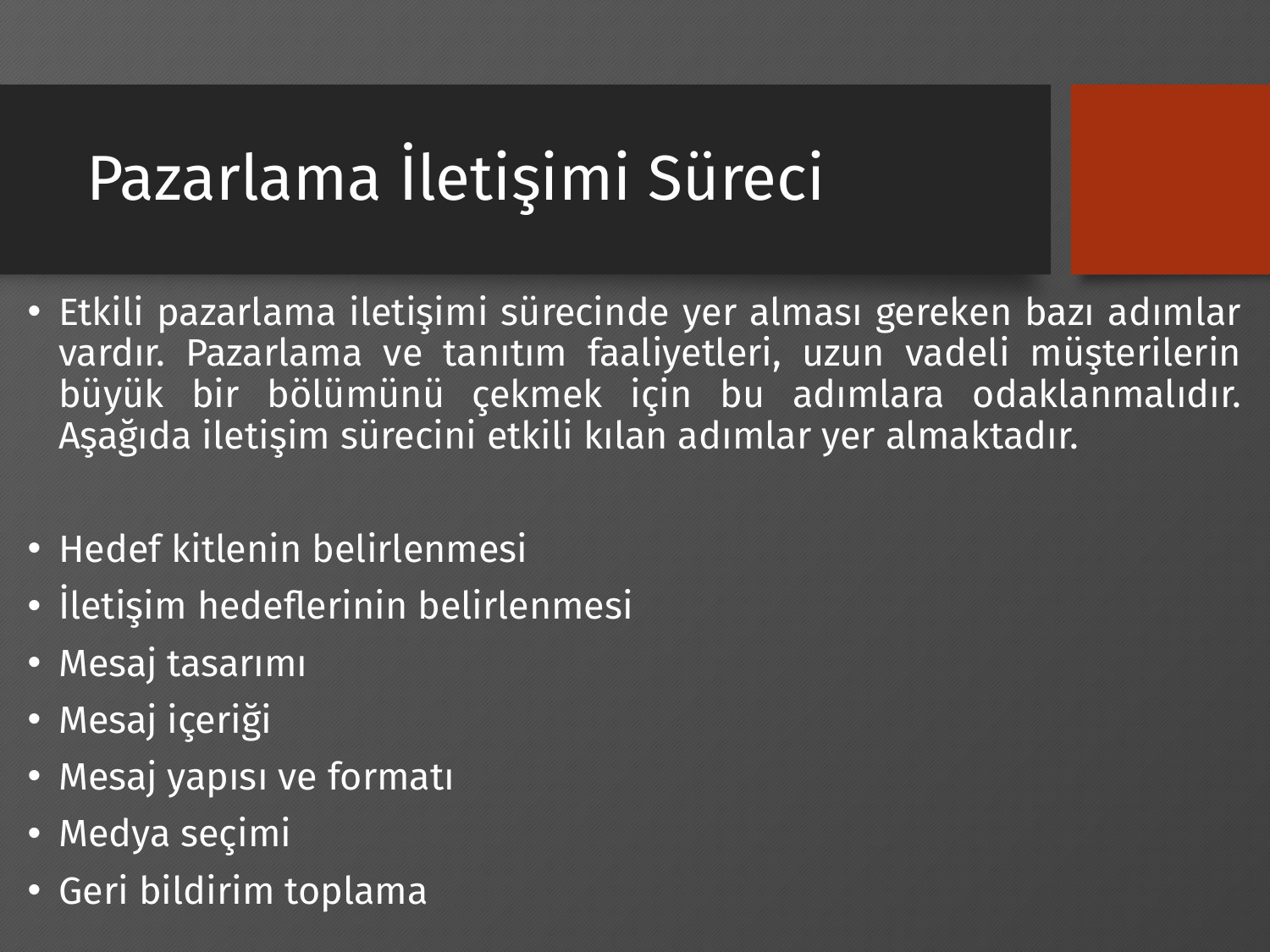

# Pazarlama İletişimi Süreci
Etkili pazarlama iletişimi sürecinde yer alması gereken bazı adımlar vardır. Pazarlama ve tanıtım faaliyetleri, uzun vadeli müşterilerin büyük bir bölümünü çekmek için bu adımlara odaklanmalıdır. Aşağıda iletişim sürecini etkili kılan adımlar yer almaktadır.

Hedef kitlenin belirlenmesi
İletişim hedeflerinin belirlenmesi
Mesaj tasarımı
Mesaj içeriği
Mesaj yapısı ve formatı
Medya seçimi
Geri bildirim toplama